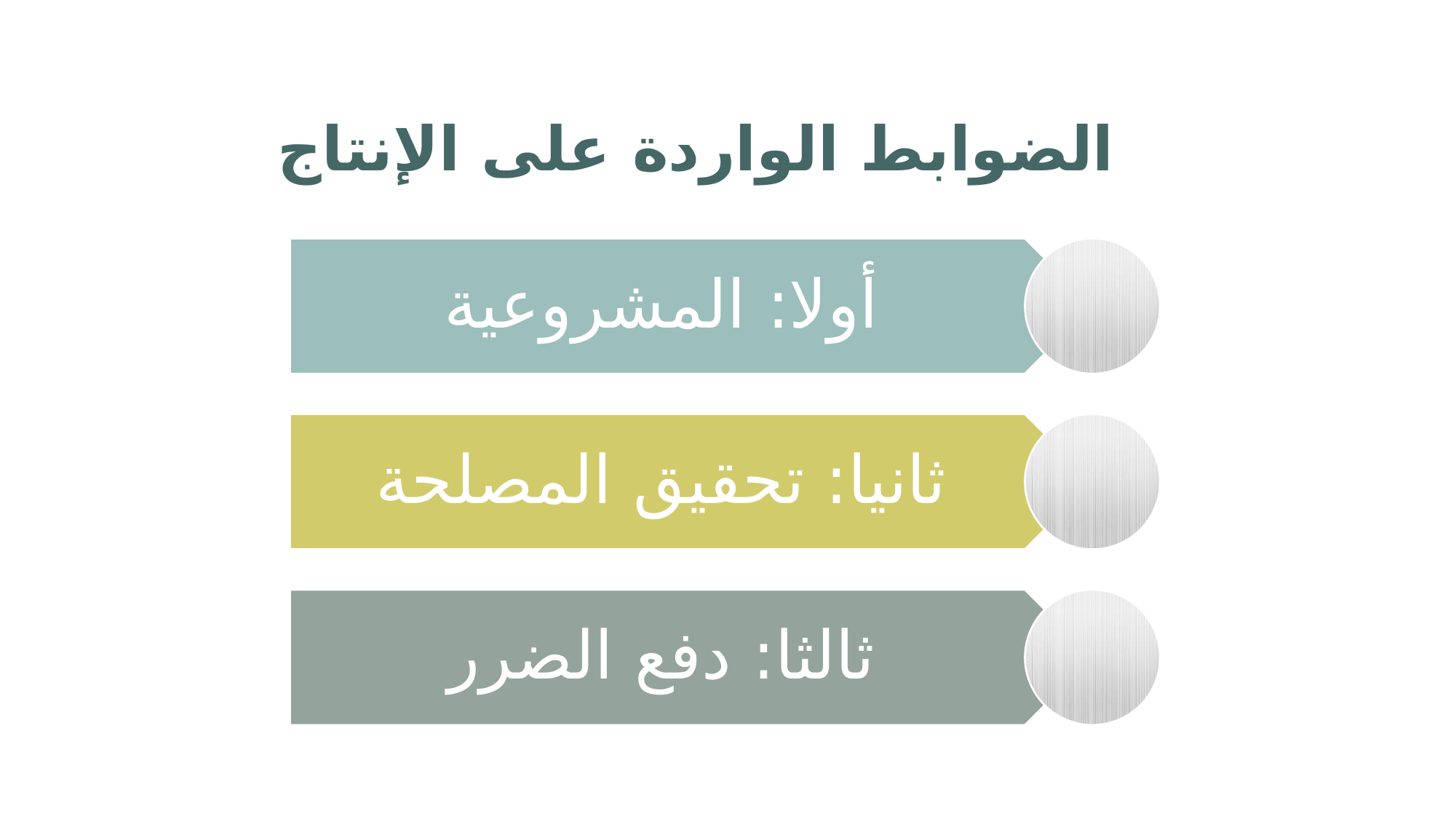

الضوابط الواردة على الإنتاج

أولا: المشروعية

ثانيا: تحقيق المصلحة

ثالثا: دفع الضرر